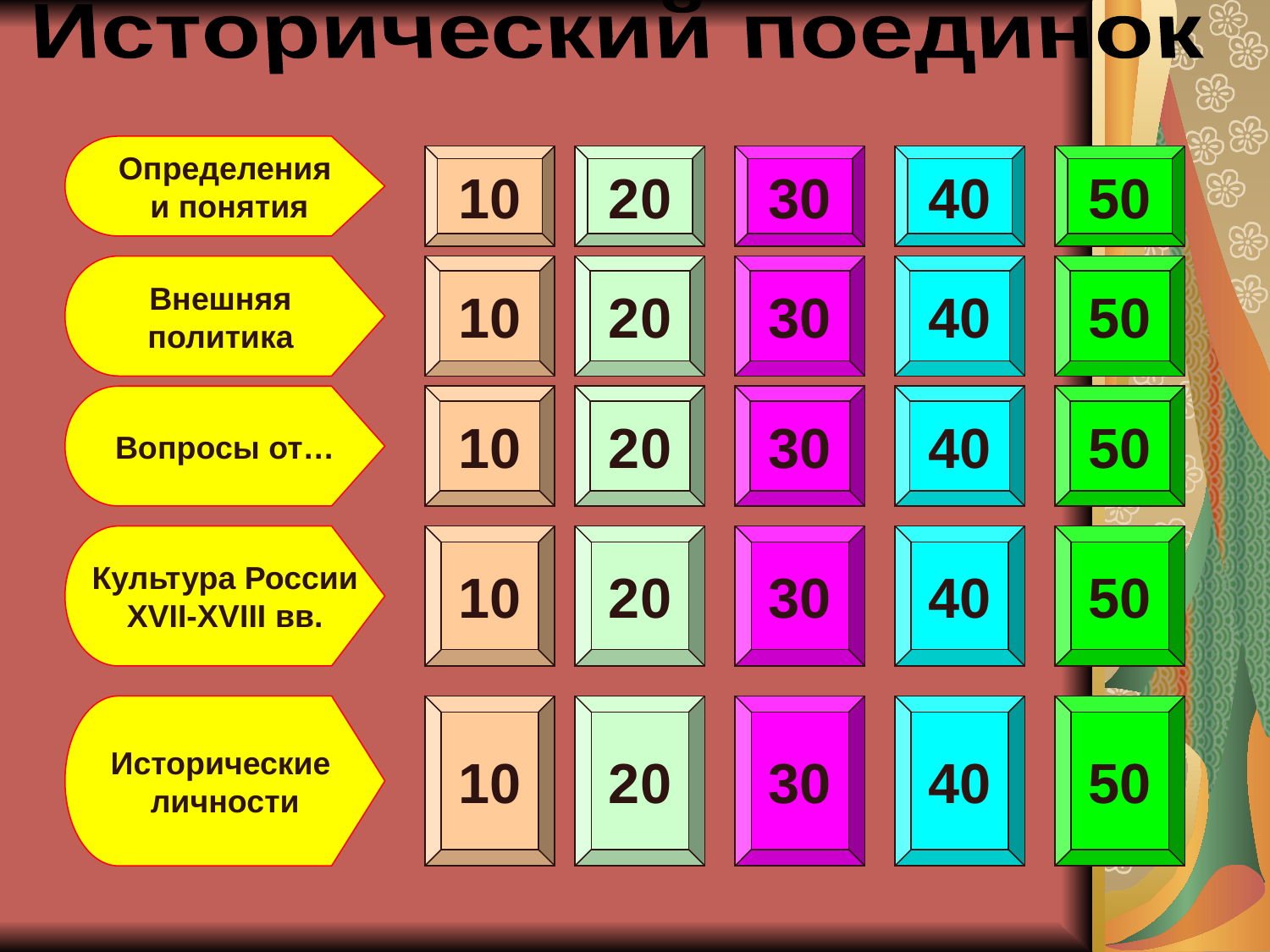

Исторический поединок
Определения
 и понятия
10
20
30
40
50
Внешняя
политика
10
20
30
40
50
Вопросы от…
10
20
30
40
50
Культура России
XVII-XVIII вв.
10
20
30
40
50
Исторические
личности
10
20
30
40
50